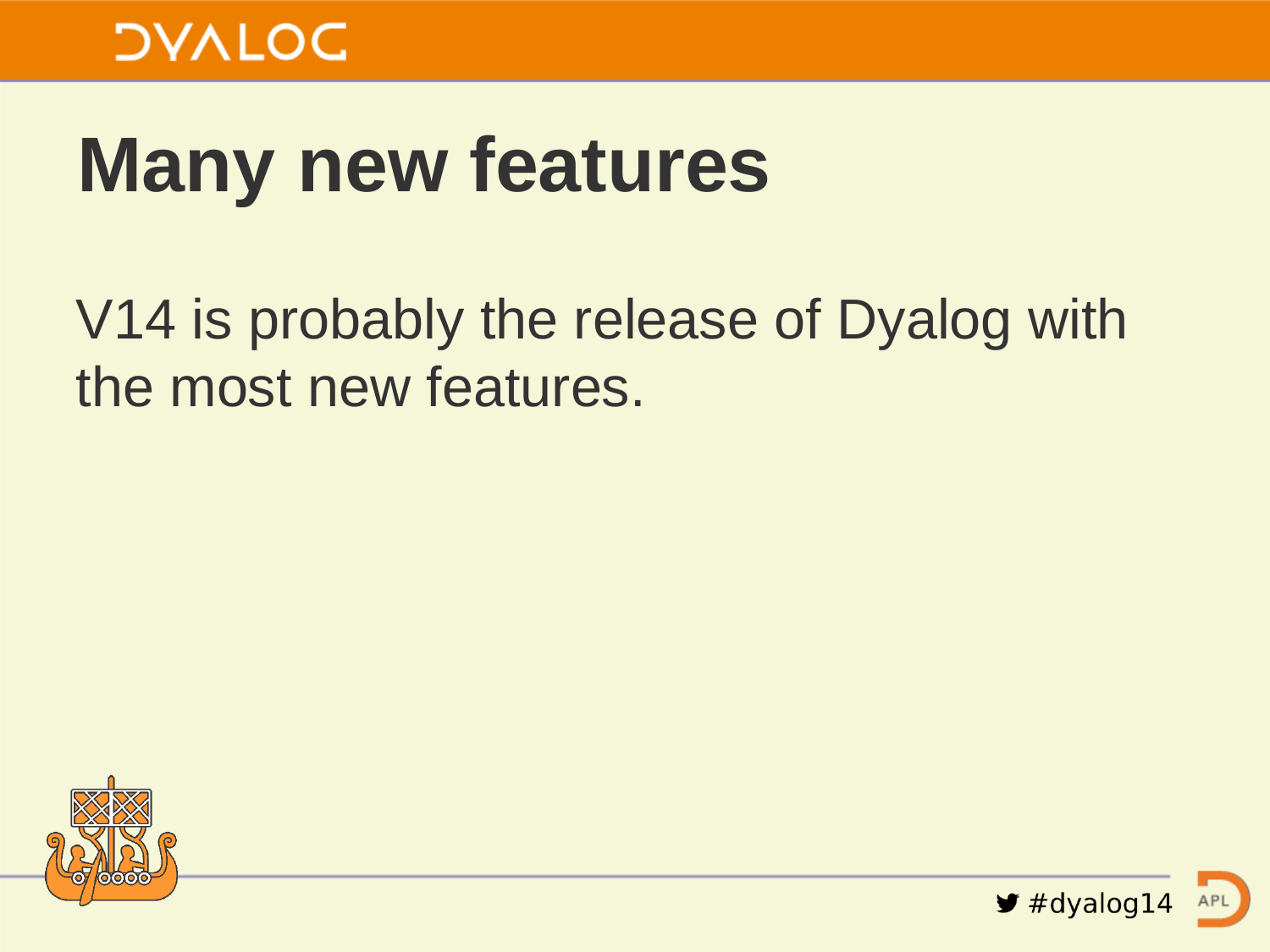

# Many new features
V14 is probably the release of Dyalog with the most new features.